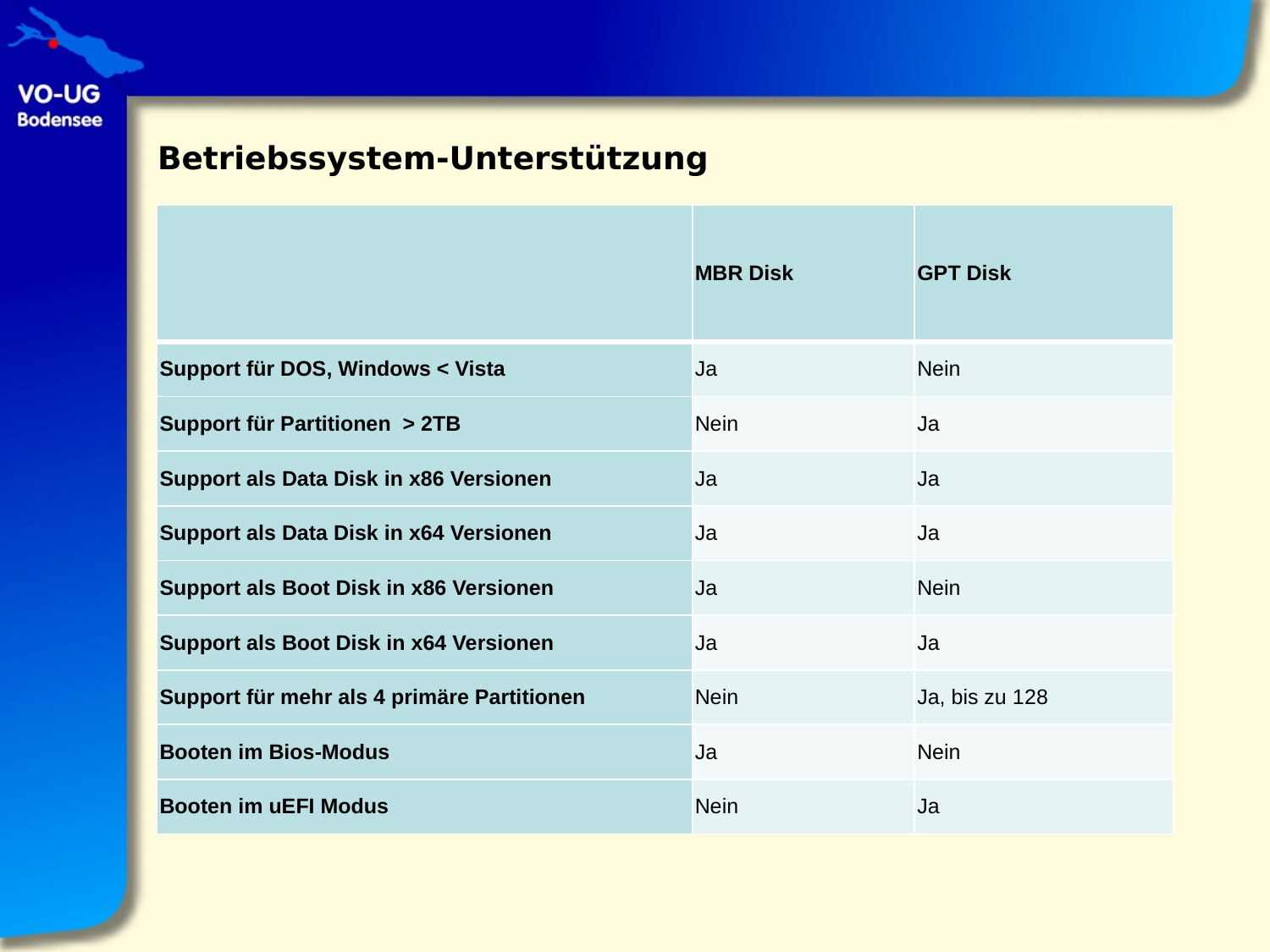

Betriebssystem-Unterstützung

|  | MBR Disk | GPT Disk |
| --- | --- | --- |
| Support für DOS, Windows < Vista | Ja | Nein |
| Support für Partitionen > 2TB | Nein | Ja |
| Support als Data Disk in x86 Versionen | Ja | Ja |
| Support als Data Disk in x64 Versionen | Ja | Ja |
| Support als Boot Disk in x86 Versionen | Ja | Nein |
| Support als Boot Disk in x64 Versionen | Ja | Ja |
| Support für mehr als 4 primäre Partitionen | Nein | Ja, bis zu 128 |
| Booten im Bios-Modus | Ja | Nein |
| Booten im uEFI Modus | Nein | Ja |